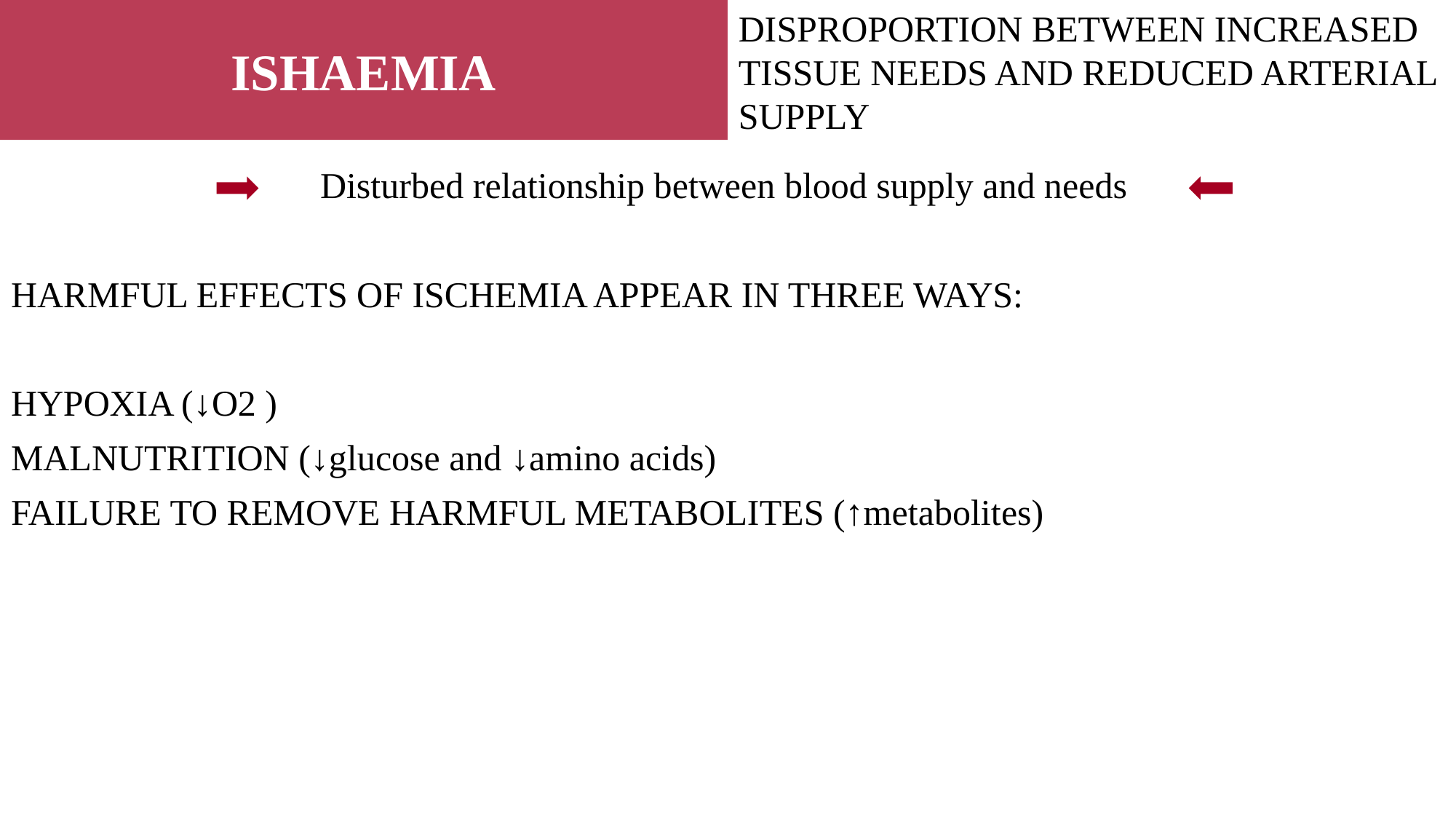

ISHAEMIA
DISPROPORTION BETWEEN INCREASED TISSUE NEEDS AND REDUCED ARTERIAL SUPPLY

                                  Disturbed relationship between blood supply and needs

HARMFUL EFFECTS OF ISCHEMIA APPEAR IN THREE WAYS:

HYPOXIA (↓O2 )
MALNUTRITION (↓glucose and ↓amino acids)
FAILURE TO REMOVE HARMFUL METABOLITES (↑metabolites)